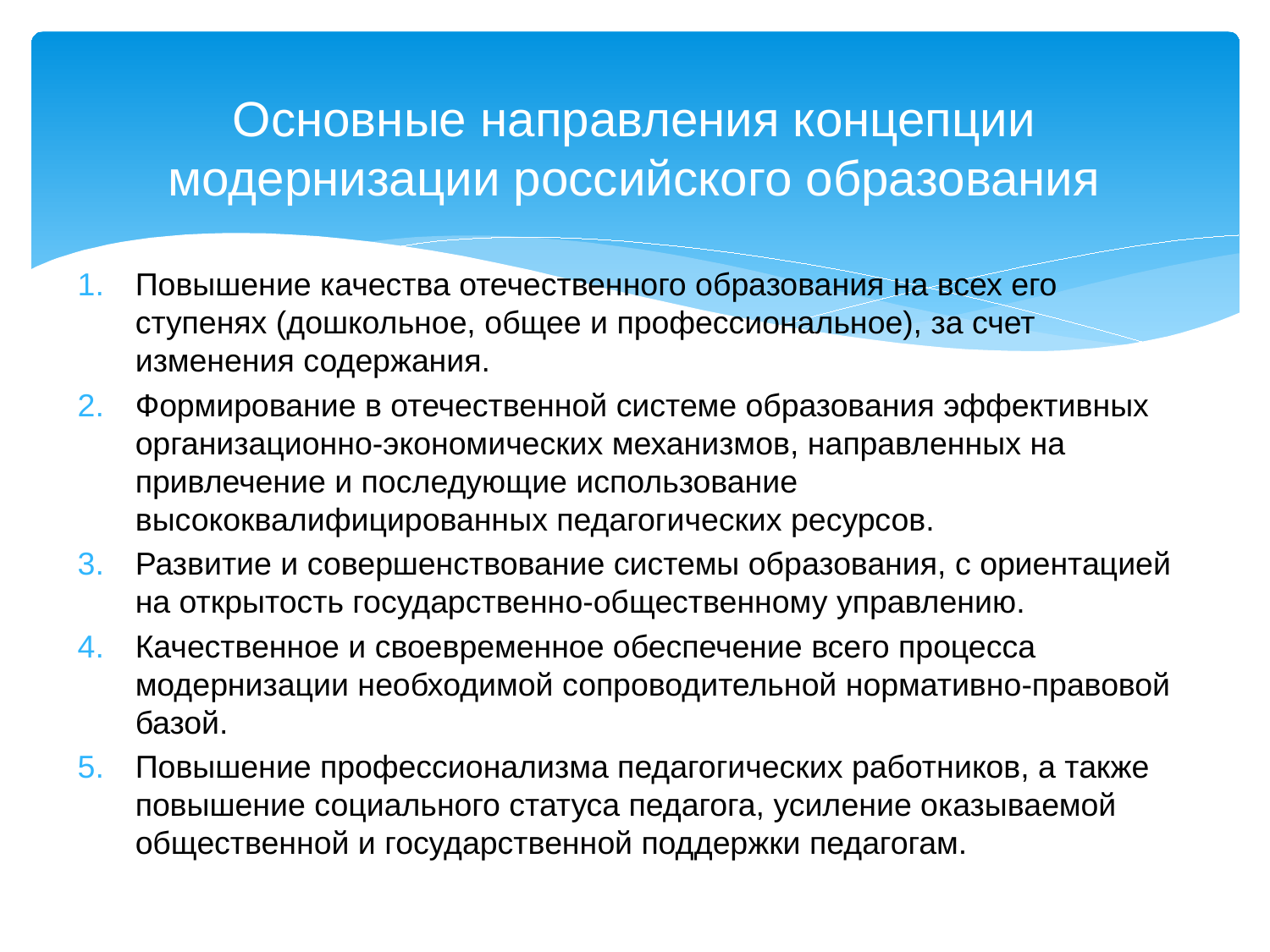

# Основные направления концепции модернизации российского образования

Повышение качества отечественного образования на всех его ступенях (дошкольное, общее и профессиональное), за счет изменения содержания.
Формирование в отечественной системе образования эффективных организационно-экономических механизмов, направленных на привлечение и последующие использование высококвалифицированных педагогических ресурсов.
Развитие и совершенствование системы образования, с ориентацией на открытость государственно-общественному управлению.
Качественное и своевременное обеспечение всего процесса модернизации необходимой сопроводительной нормативно-правовой базой.
Повышение профессионализма педагогических работников, а также повышение социального статуса педагога, усиление оказываемой общественной и государственной поддержки педагогам.